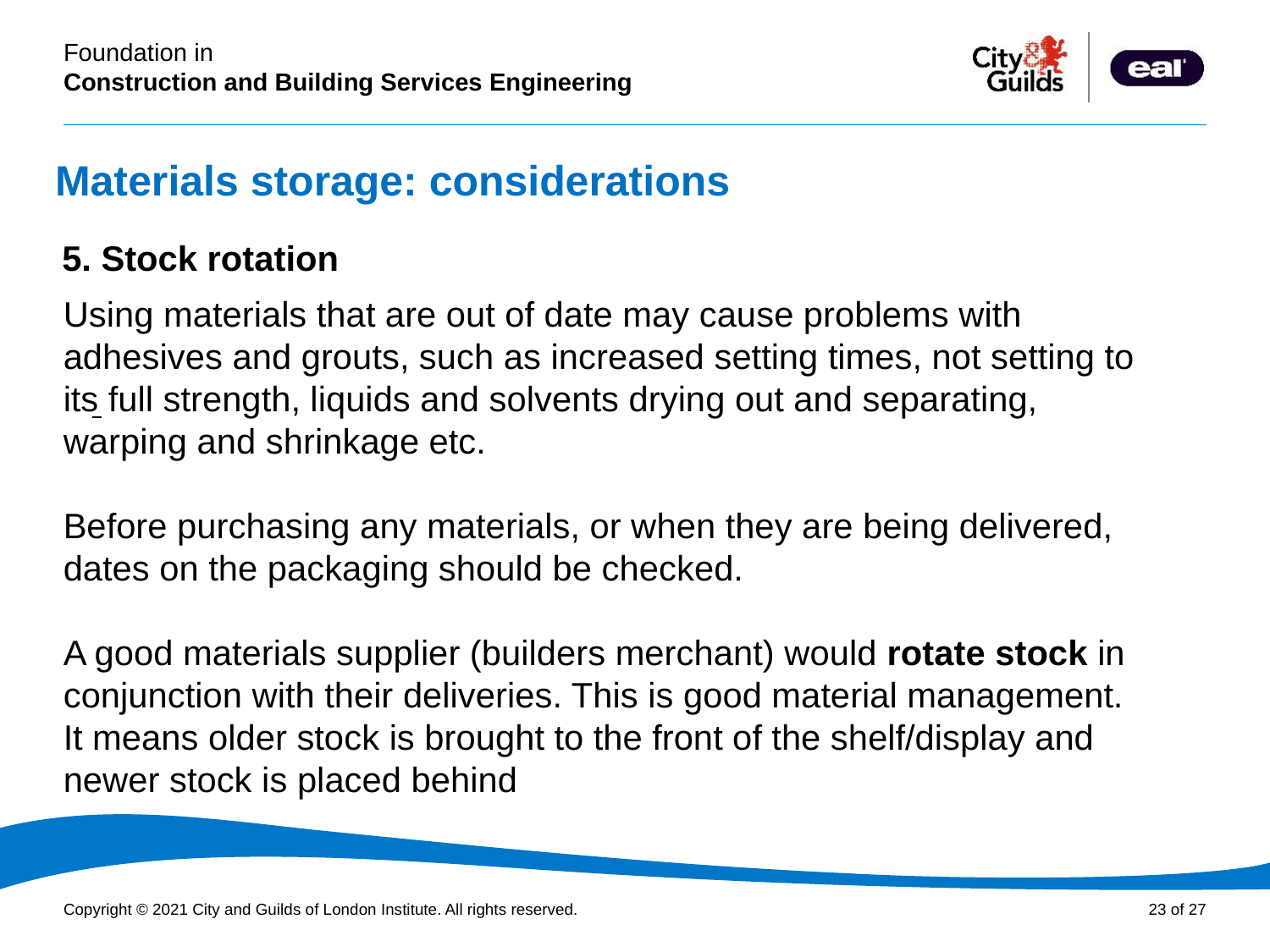

# Materials storage: considerations

5. Stock rotation

Using materials that are out of date may cause problems with adhesives and grouts, such as increased setting times, not setting to its full strength, liquids and solvents drying out and separating, warping and shrinkage etc.

Before purchasing any materials, or when they are being delivered, dates on the packaging should be checked.

A good materials supplier (builders merchant) would rotate stock in conjunction with their deliveries. This is good material management. It means older stock is brought to the front of the shelf/display and newer stock is placed behind